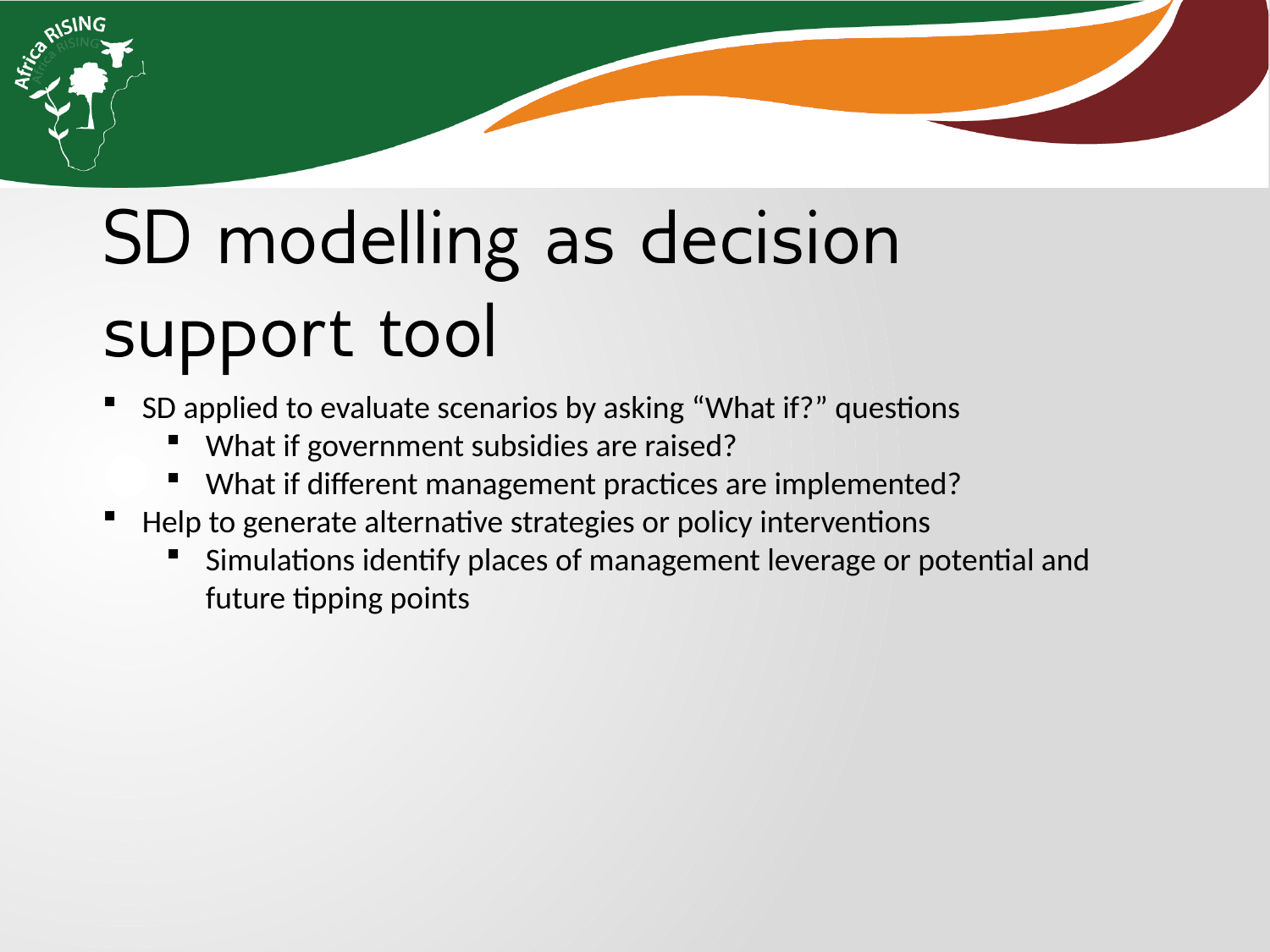

SD modelling as decision support tool
SD applied to evaluate scenarios by asking “What if?” questions
What if government subsidies are raised?
What if different management practices are implemented?
Help to generate alternative strategies or policy interventions
Simulations identify places of management leverage or potential and future tipping points